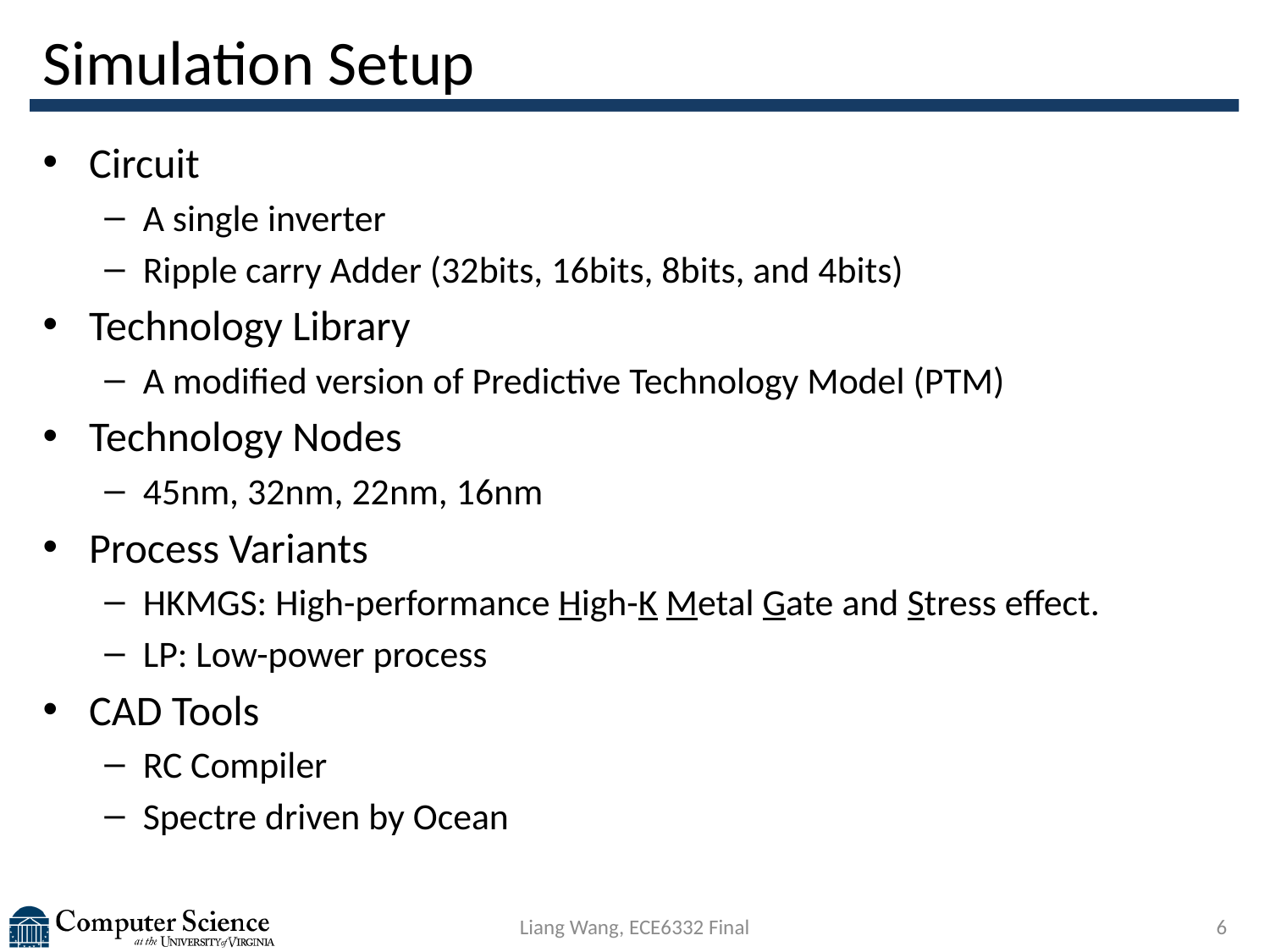

# Simulation Setup
Circuit
A single inverter
Ripple carry Adder (32bits, 16bits, 8bits, and 4bits)
Technology Library
A modified version of Predictive Technology Model (PTM)
Technology Nodes
45nm, 32nm, 22nm, 16nm
Process Variants
HKMGS: High-performance High-K Metal Gate and Stress effect.
LP: Low-power process
CAD Tools
RC Compiler
Spectre driven by Ocean
Liang Wang, ECE6332 Final
6